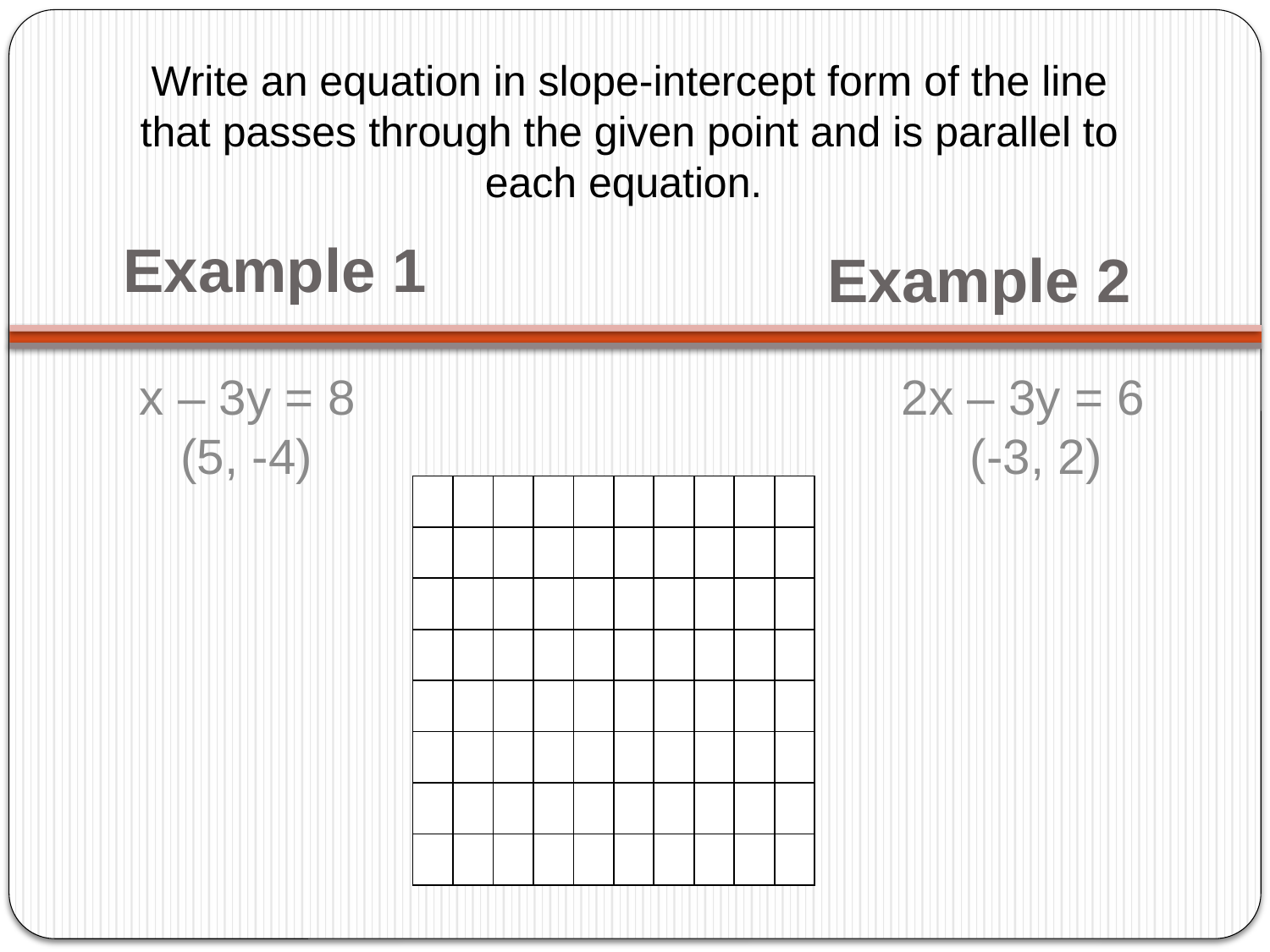

Write an equation in slope-intercept form of the line that passes through the given point and is parallel to each equation.

# Example 1
Example 2
x – 3y = 8 				 	2x – 3y = 6
   (5, -4)					     (-3, 2)
|  |  |  |  |  |  |  |  |  |  |
| --- | --- | --- | --- | --- | --- | --- | --- | --- | --- |
|  |  |  |  |  |  |  |  |  |  |
|  |  |  |  |  |  |  |  |  |  |
|  |  |  |  |  |  |  |  |  |  |
|  |  |  |  |  |  |  |  |  |  |
|  |  |  |  |  |  |  |  |  |  |
|  |  |  |  |  |  |  |  |  |  |
|  |  |  |  |  |  |  |  |  |  |